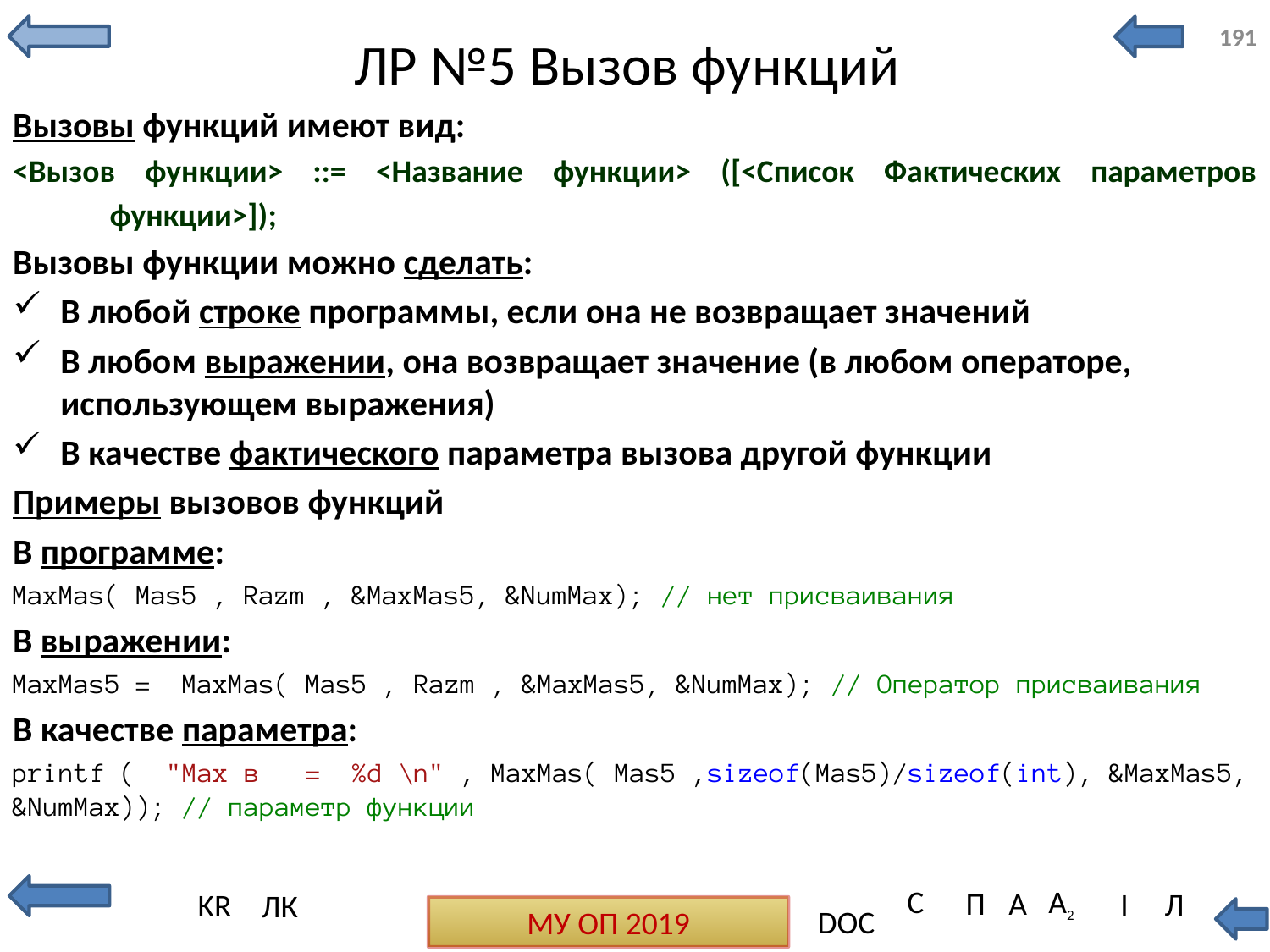

# ЛР №5 Вызов функций
191
Вызовы функций имеют вид:
<Вызов функции> ::= <Название функции> ([<Список Фактических параметров функции>]);
Вызовы функции можно сделать:
В любой строке программы, если она не возвращает значений
В любом выражении, она возвращает значение (в любом операторе, использующем выражения)
В качестве фактического параметра вызова другой функции
Примеры вызовов функций
В программе:
MaxMas( Mas5 , Razm , &MaxMas5, &NumMax); // нет присваивания
В выражении:
MaxMas5 =  MaxMas( Mas5 , Razm , &MaxMas5, &NumMax); // Оператор присваивания
В качестве параметра:
printf (  "Max в   =  %d \n" , MaxMas( Mas5 ,sizeof(Mas5)/sizeof(int), &MaxMas5, &NumMax)); // параметр функции